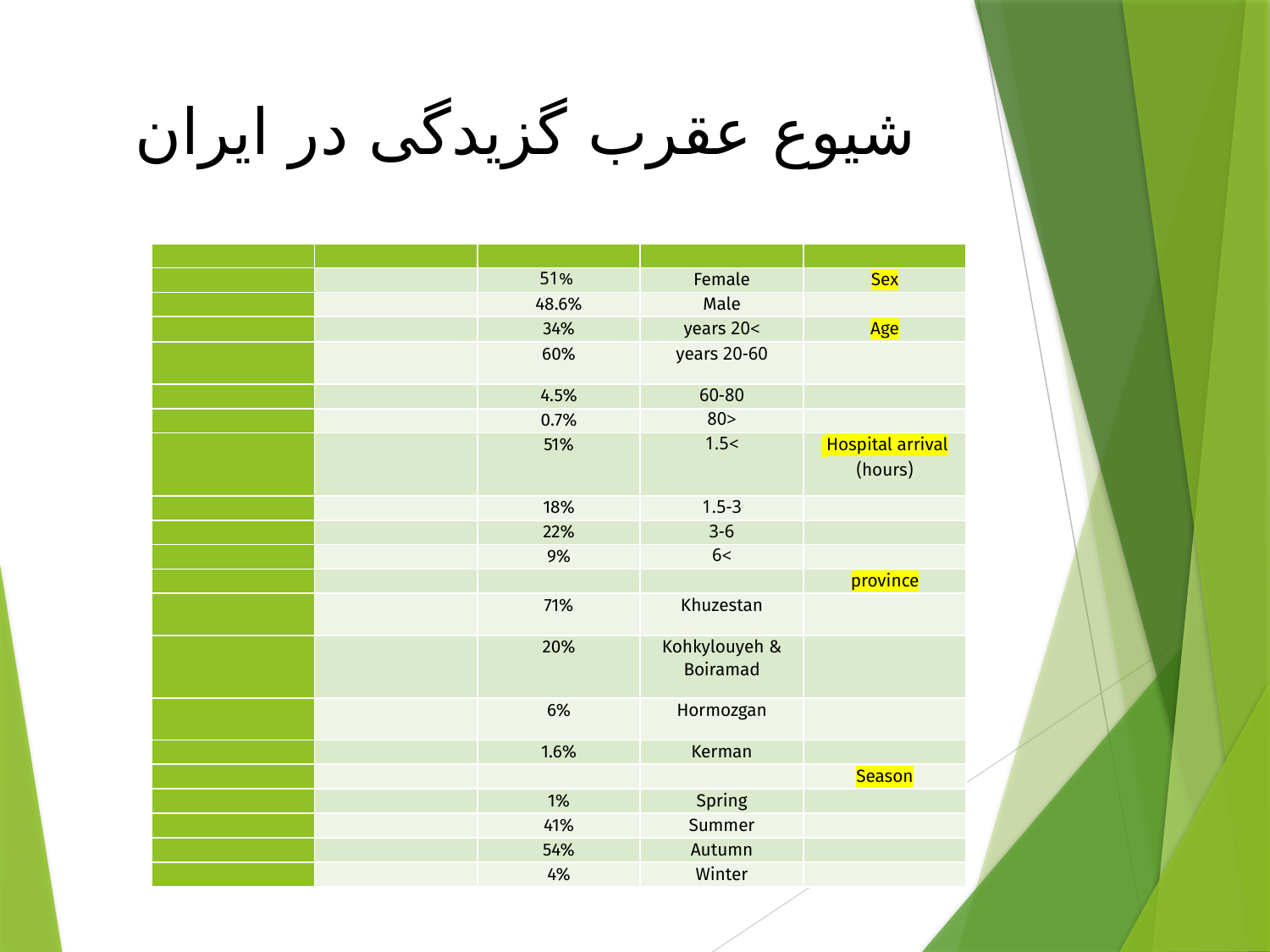

# شیوع عقرب گزیدگی در ایران

|  |  |  |  |  |
| --- | --- | --- | --- | --- |
|  |  | 51% | Female | Sex |
|  |  | 48.6% | Male |  |
|  |  | 34% | >20 years | Age |
|  |  | 60% | 20-60 years |  |
|  |  | 4.5% | 60-80 |  |
|  |  | 0.7% | <80 |  |
|  |  | 51% | >1.5 | Hospital arrival (hours) |
|  |  | 18% | 1.5-3 |  |
|  |  | 22% | 3-6 |  |
|  |  | 9% | >6 |  |
|  |  |  |  | province |
|  |  | 71% | Khuzestan |  |
|  |  | 20% | Kohkylouyeh & Boiramad |  |
|  |  | 6% | Hormozgan |  |
|  |  | 1.6% | Kerman |  |
|  |  |  |  | Season |
|  |  | 1% | Spring |  |
|  |  | 41% | Summer |  |
|  |  | 54% | Autumn |  |
|  |  | 4% | Winter |  |